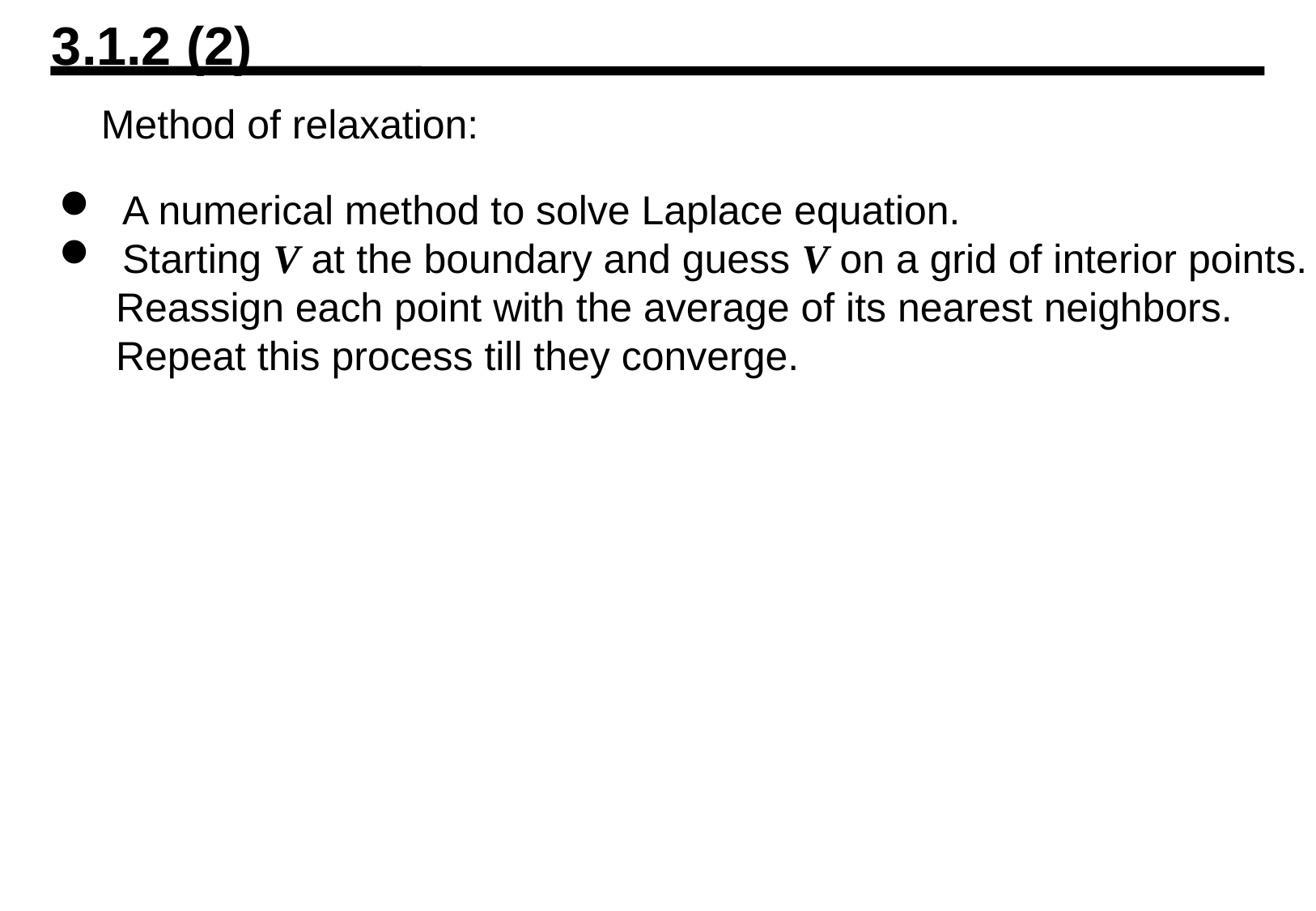

3.1.2 (2)
Method of relaxation:
  A numerical method to solve Laplace equation.
  Starting V at the boundary and guess V on a grid of interior points.
     Reassign each point with the average of its nearest neighbors.
     Repeat this process till they converge.